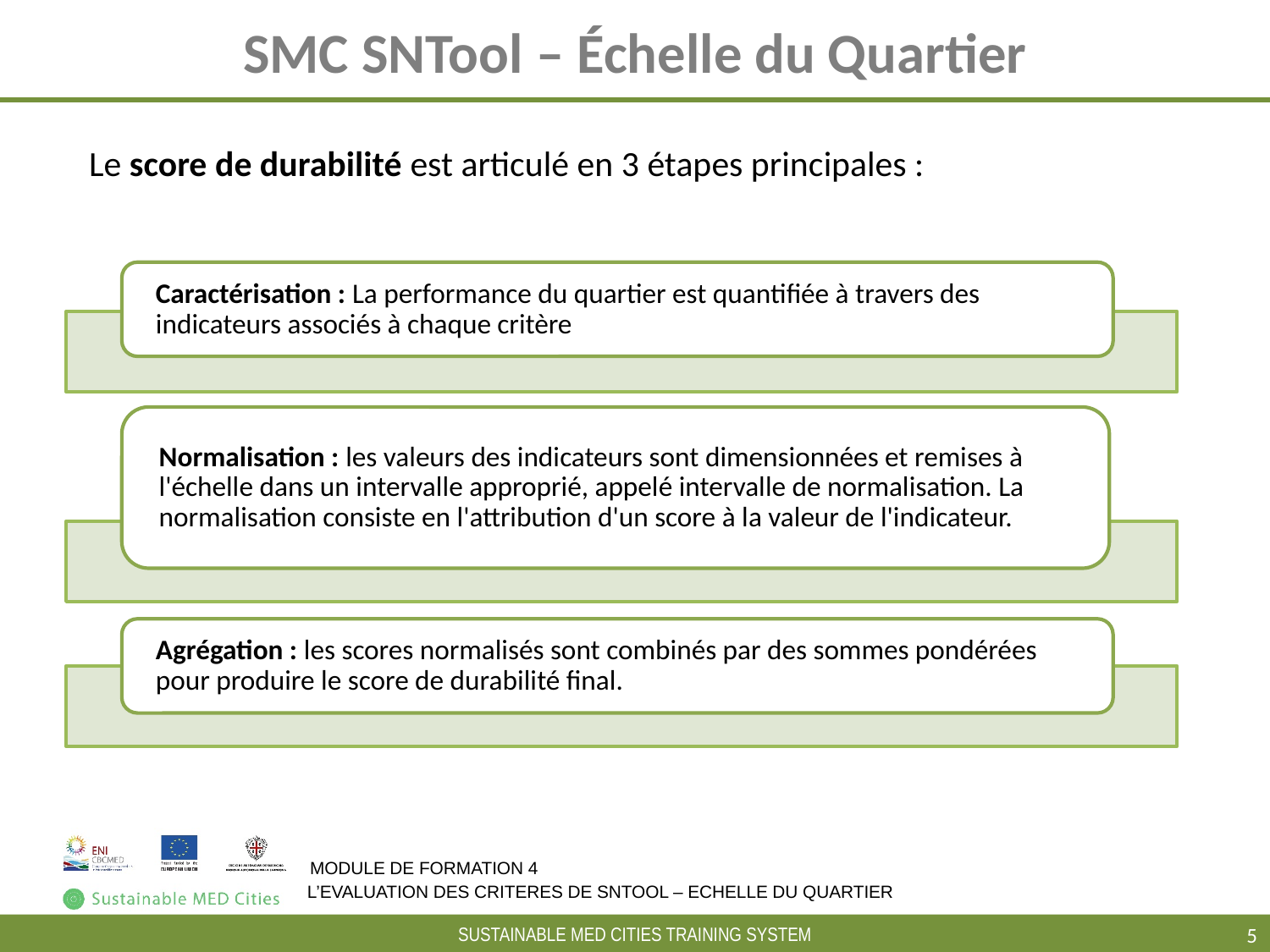

# SMC SNTool – Échelle du Quartier
Le score de durabilité est articulé en 3 étapes principales :

Caractérisation : La performance du quartier est quantifiée à travers des indicateurs associés à chaque critère

Normalisation : les valeurs des indicateurs sont dimensionnées et remises à l'échelle dans un intervalle approprié, appelé intervalle de normalisation. La normalisation consiste en l'attribution d'un score à la valeur de l'indicateur.

Agrégation : les scores normalisés sont combinés par des sommes pondérées pour produire le score de durabilité final.

MODULE DE FORMATION 4
L’EVALUATION DES CRITERES DE SNTOOL – ECHELLE DU QUARTIER
5